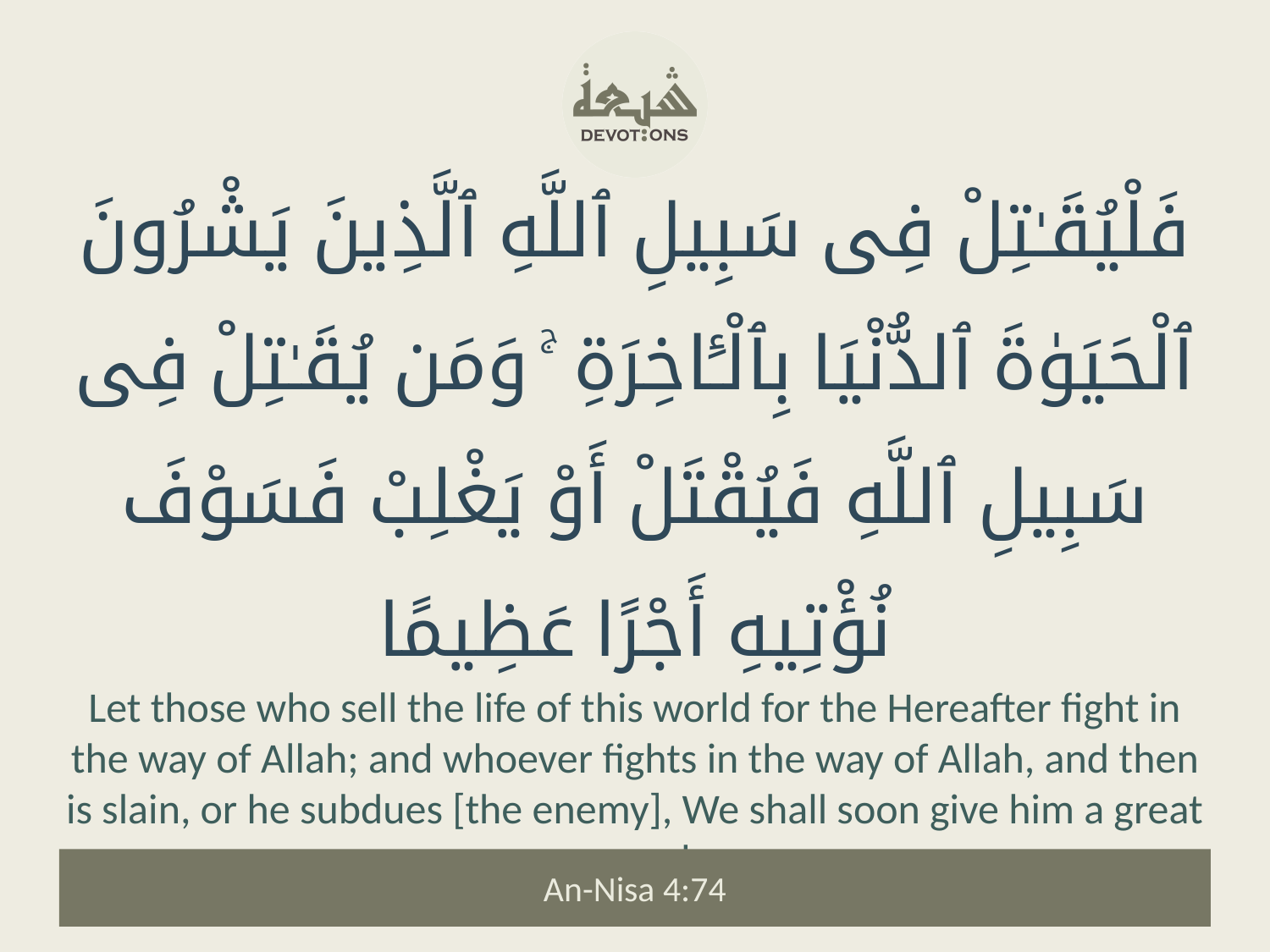

فَلْيُقَـٰتِلْ فِى سَبِيلِ ٱللَّهِ ٱلَّذِينَ يَشْرُونَ ٱلْحَيَوٰةَ ٱلدُّنْيَا بِٱلْـَٔاخِرَةِ ۚ وَمَن يُقَـٰتِلْ فِى سَبِيلِ ٱللَّهِ فَيُقْتَلْ أَوْ يَغْلِبْ فَسَوْفَ نُؤْتِيهِ أَجْرًا عَظِيمًا
Let those who sell the life of this world for the Hereafter fight in the way of Allah; and whoever fights in the way of Allah, and then is slain, or he subdues [the enemy], We shall soon give him a great reward.
An-Nisa 4:74